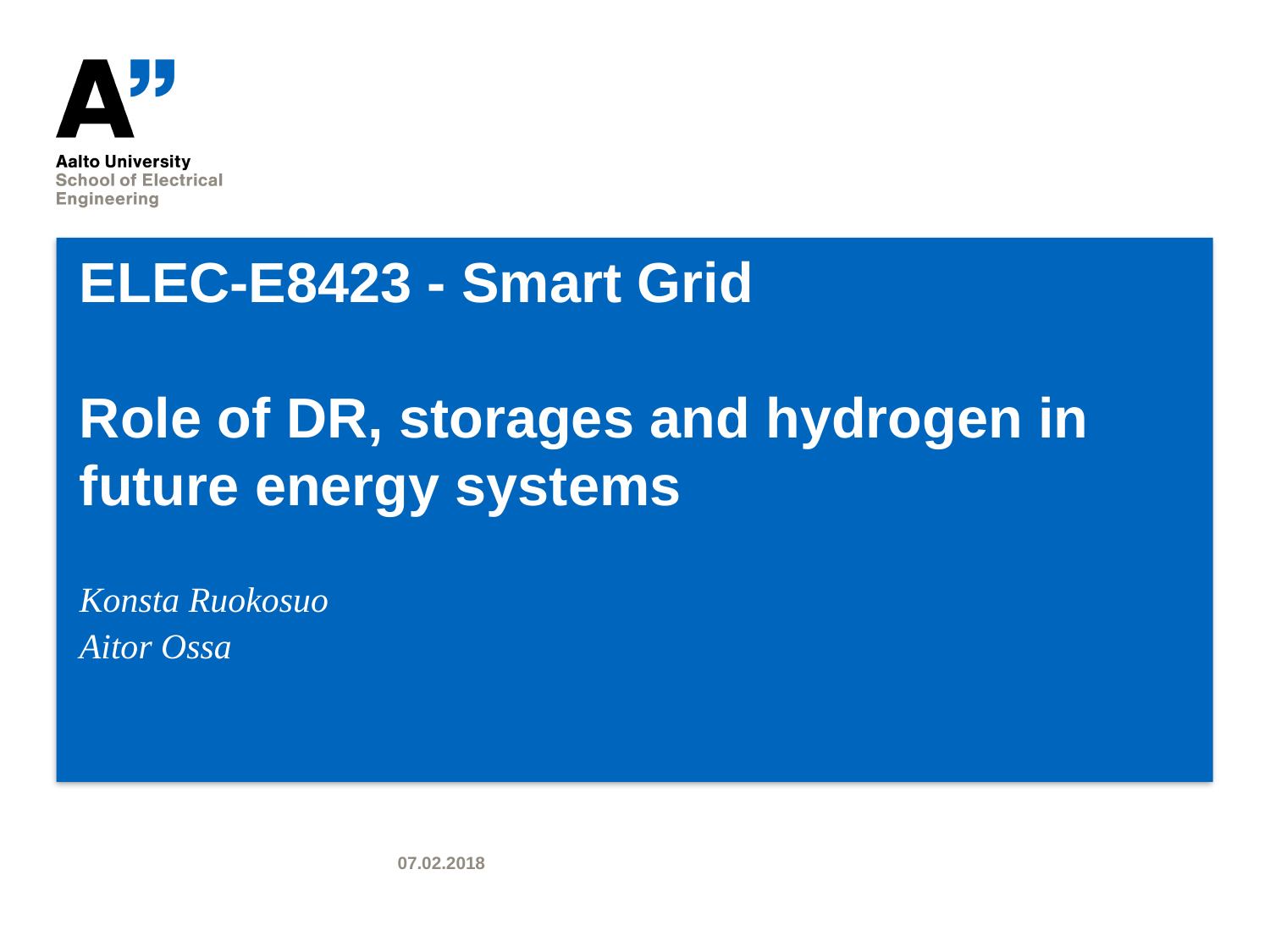

# ELEC-E8423 - Smart Grid Role of DR, storages and hydrogen in future energy systems
Konsta Ruokosuo
Aitor Ossa

07.02.2018